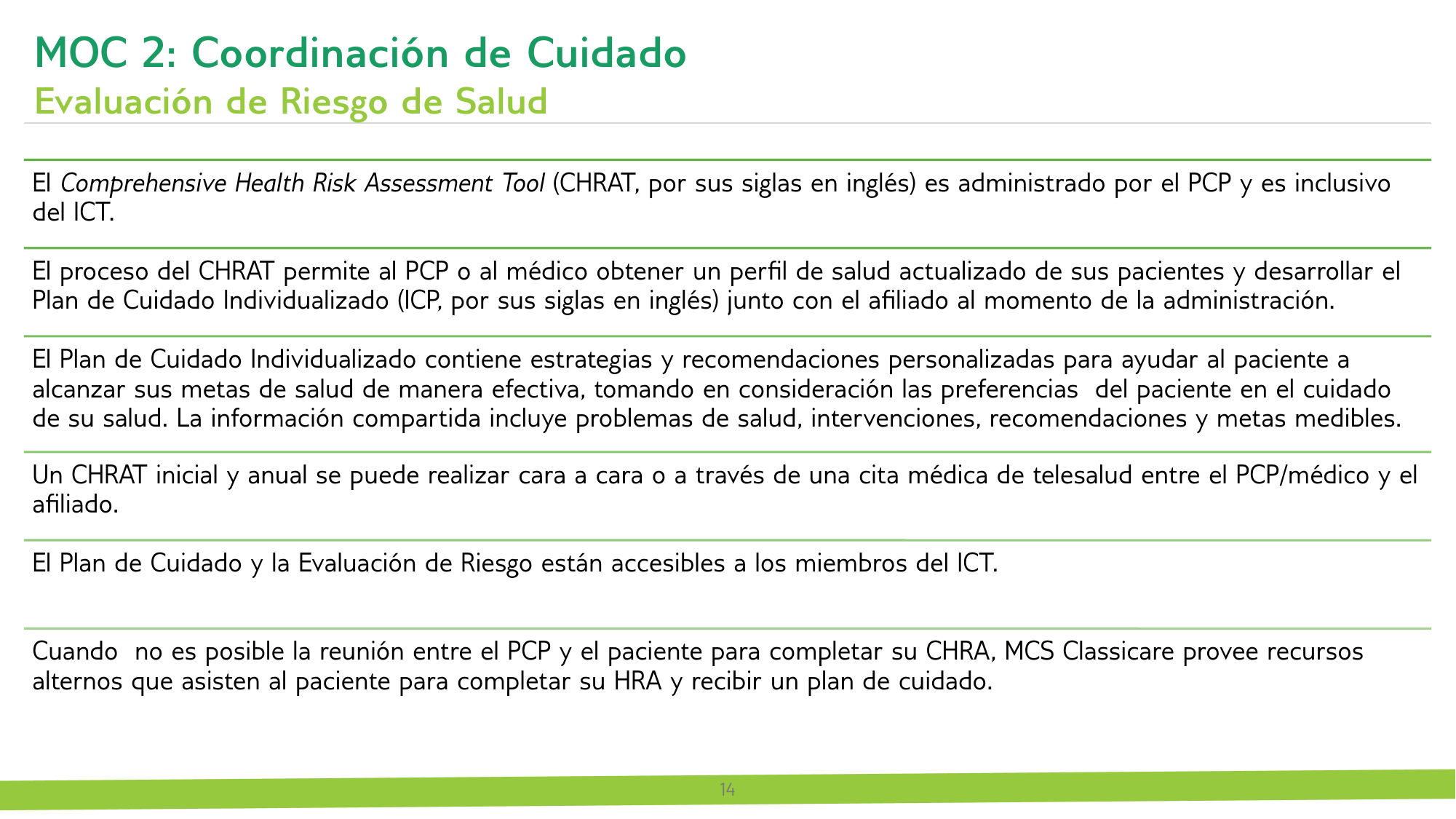

MOC 2: Coordinación de Cuidado
Evaluación de Riesgo de Salud
El Comprehensive Health Risk Assessment Tool (CHRAT, por sus siglas en inglés) es administrado por el PCP y es inclusivo del ICT.
El proceso del CHRAT permite al PCP o al médico obtener un perfil de salud actualizado de sus pacientes y desarrollar el Plan de Cuidado Individualizado (ICP, por sus siglas en inglés) junto con el afiliado al momento de la administración.
El Plan de Cuidado Individualizado contiene estrategias y recomendaciones personalizadas para ayudar al paciente a alcanzar sus metas de salud de manera efectiva, tomando en consideración las preferencias  del paciente en el cuidado de su salud. La información compartida incluye problemas de salud, intervenciones, recomendaciones y metas medibles.
Un CHRAT inicial y anual se puede realizar cara a cara o a través de una cita médica de telesalud entre el PCP/médico y el afiliado.
El Plan de Cuidado y la Evaluación de Riesgo están accesibles a los miembros del ICT.
Cuando  no es posible la reunión entre el PCP y el paciente para completar su CHRA, MCS Classicare provee recursos alternos que asisten al paciente para completar su HRA y recibir un plan de cuidado.
14